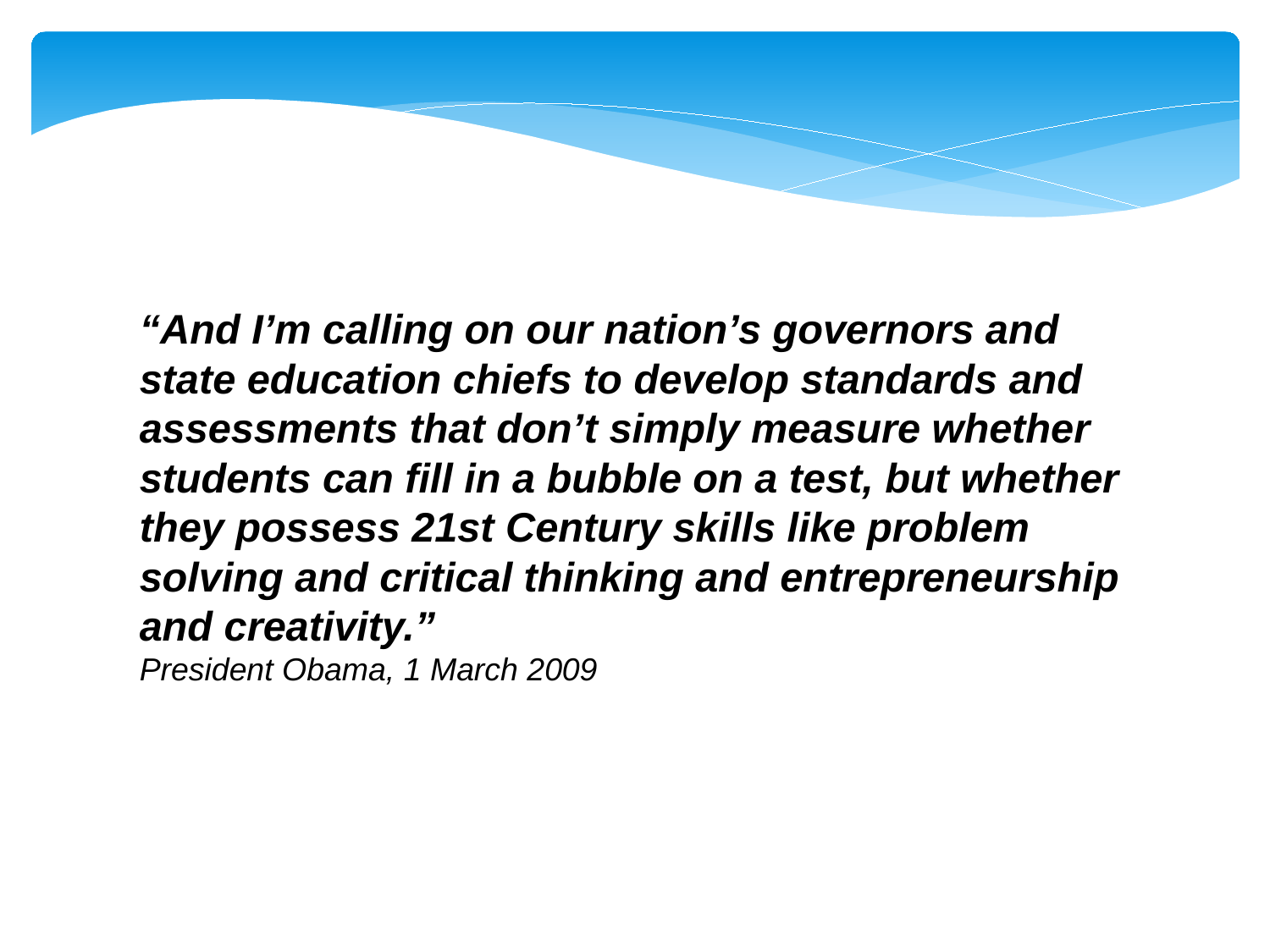

“And I’m calling on our nation’s governors and state education chiefs to develop standards and assessments that don’t simply measure whether students can fill in a bubble on a test, but whether they possess 21st Century skills like problem solving and critical thinking and entrepreneurship and creativity.”
President Obama, 1 March 2009